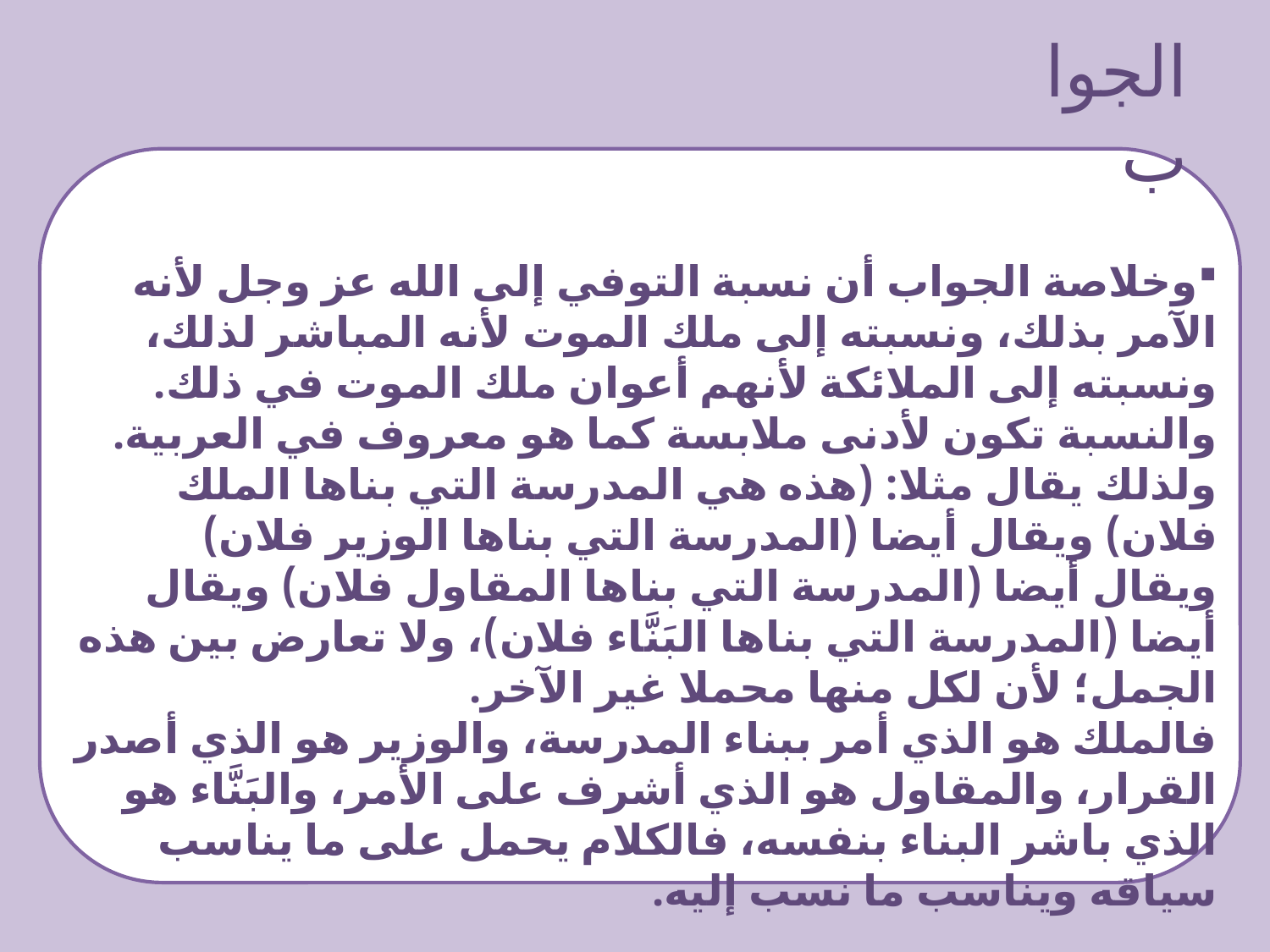

الجواب

وخلاصة الجواب أن نسبة التوفي إلى الله عز وجل لأنه الآمر بذلك، ونسبته إلى ملك الموت لأنه المباشر لذلك، ونسبته إلى الملائكة لأنهم أعوان ملك الموت في ذلك.
والنسبة تكون لأدنى ملابسة كما هو معروف في العربية.
ولذلك يقال مثلا: (هذه هي المدرسة التي بناها الملك فلان) ويقال أيضا (المدرسة التي بناها الوزير فلان) ويقال أيضا (المدرسة التي بناها المقاول فلان) ويقال أيضا (المدرسة التي بناها البَنَّاء فلان)، ولا تعارض بين هذه الجمل؛ لأن لكل منها محملا غير الآخر.
فالملك هو الذي أمر ببناء المدرسة، والوزير هو الذي أصدر القرار، والمقاول هو الذي أشرف على الأمر، والبَنَّاء هو الذي باشر البناء بنفسه، فالكلام يحمل على ما يناسب سياقه ويناسب ما نسب إليه.